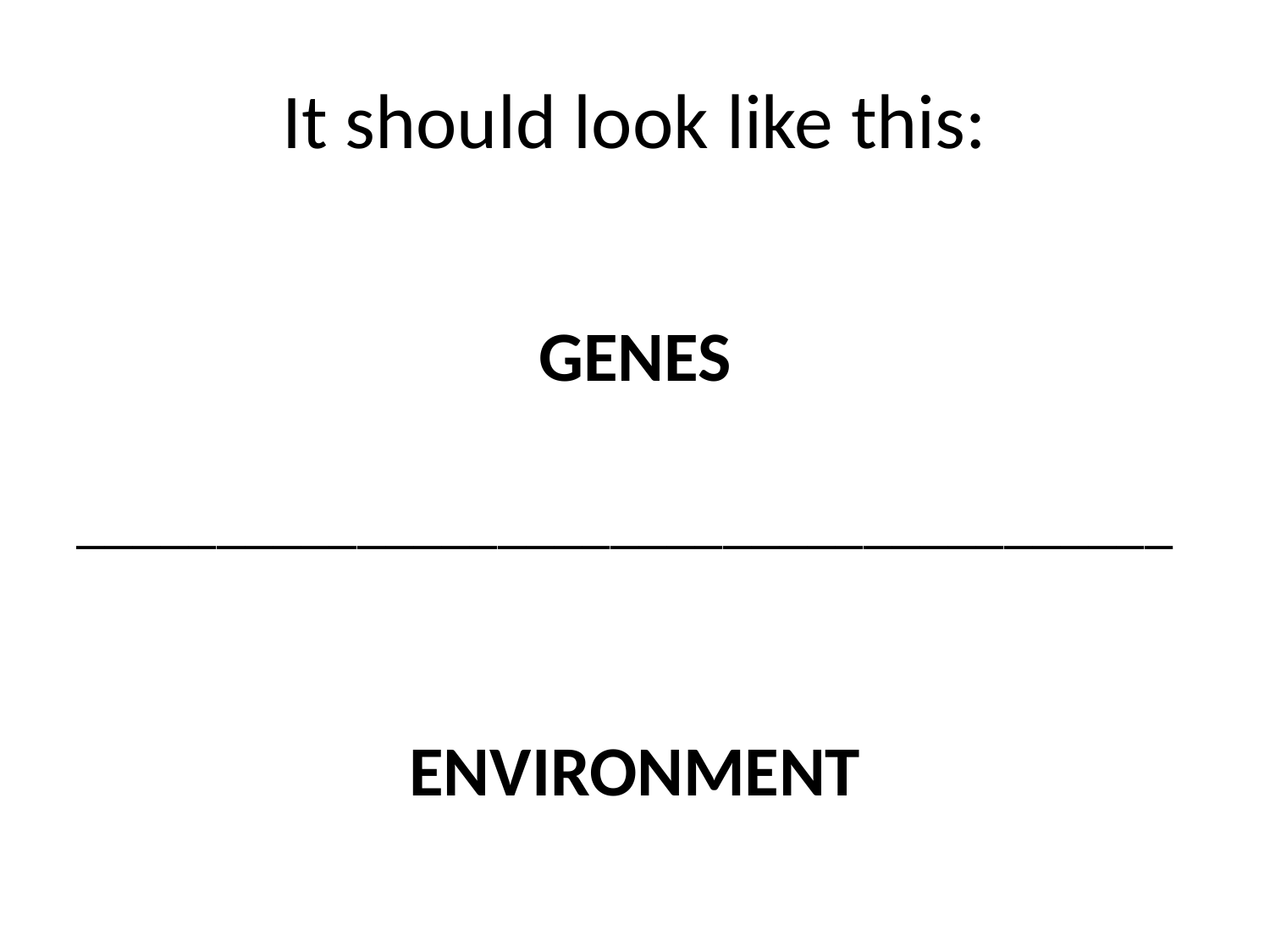

# It should look like this:

GENES

_______________________________________

ENVIRONMENT